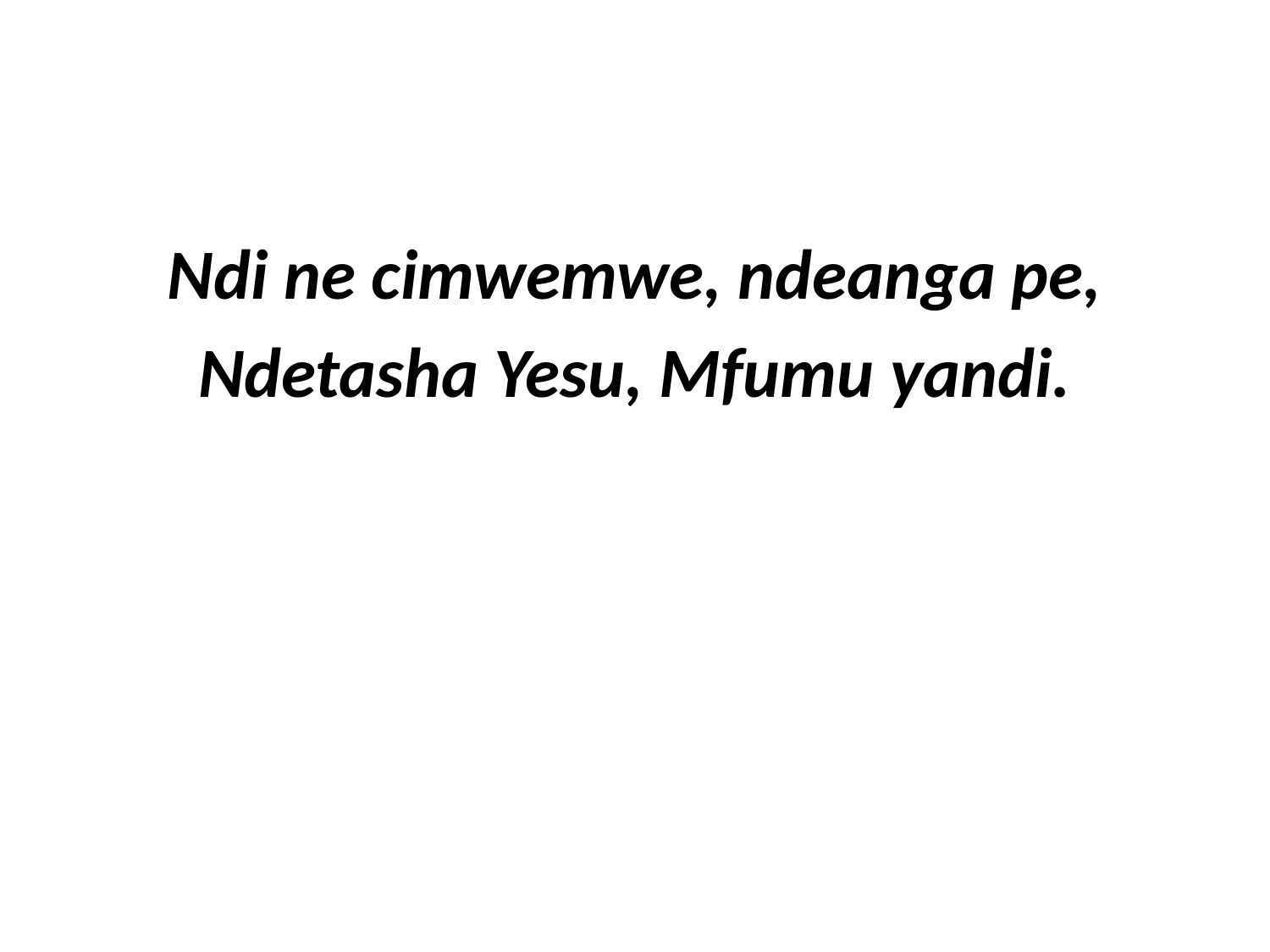

Ndi ne cimwemwe, ndeanga pe,
Ndetasha Yesu, Mfumu yandi.